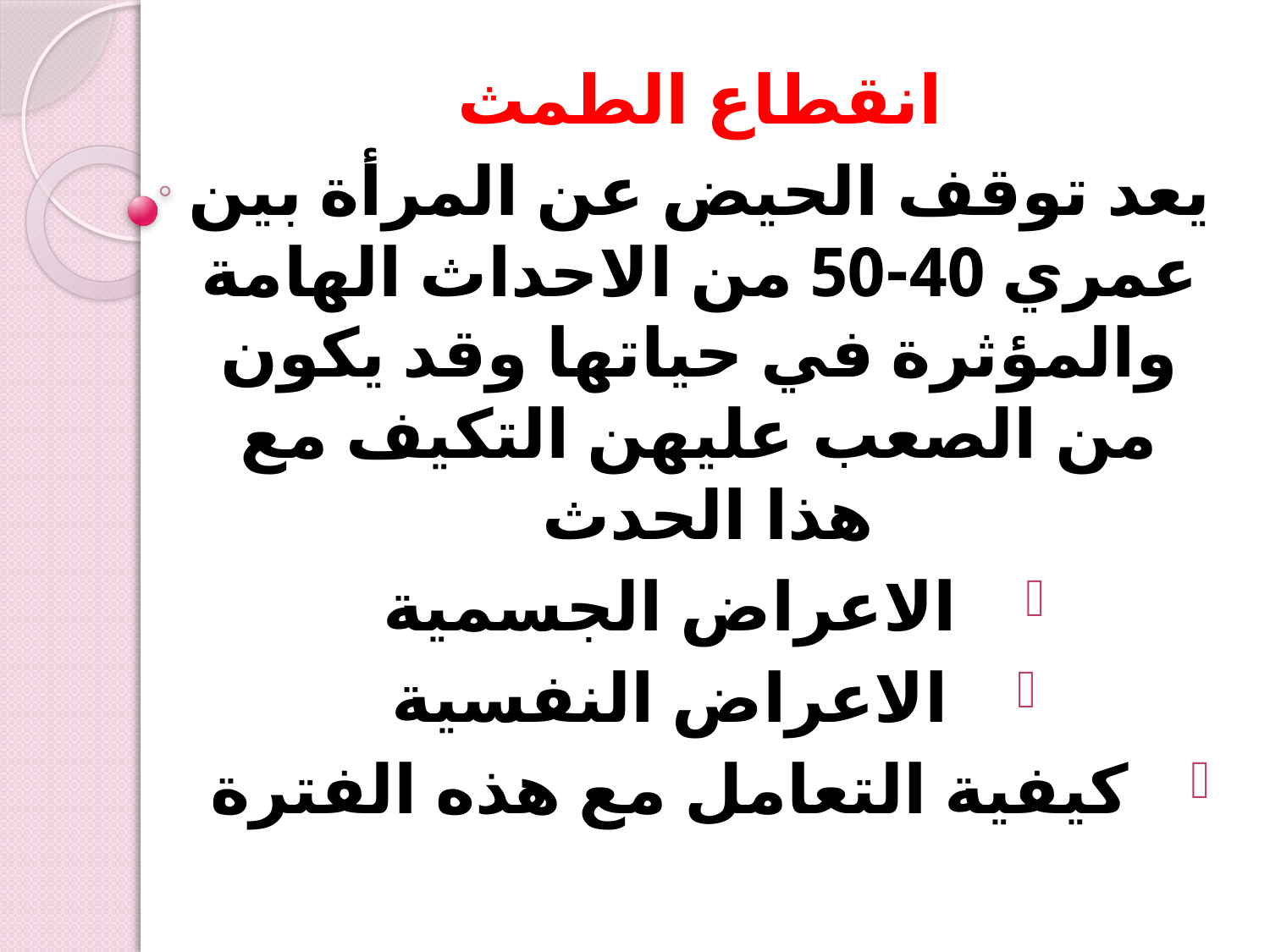

انقطاع الطمث
يعد توقف الحيض عن المرأة بين عمري 40-50 من الاحداث الهامة والمؤثرة في حياتها وقد يكون من الصعب عليهن التكيف مع هذا الحدث
الاعراض الجسمية
الاعراض النفسية
كيفية التعامل مع هذه الفترة